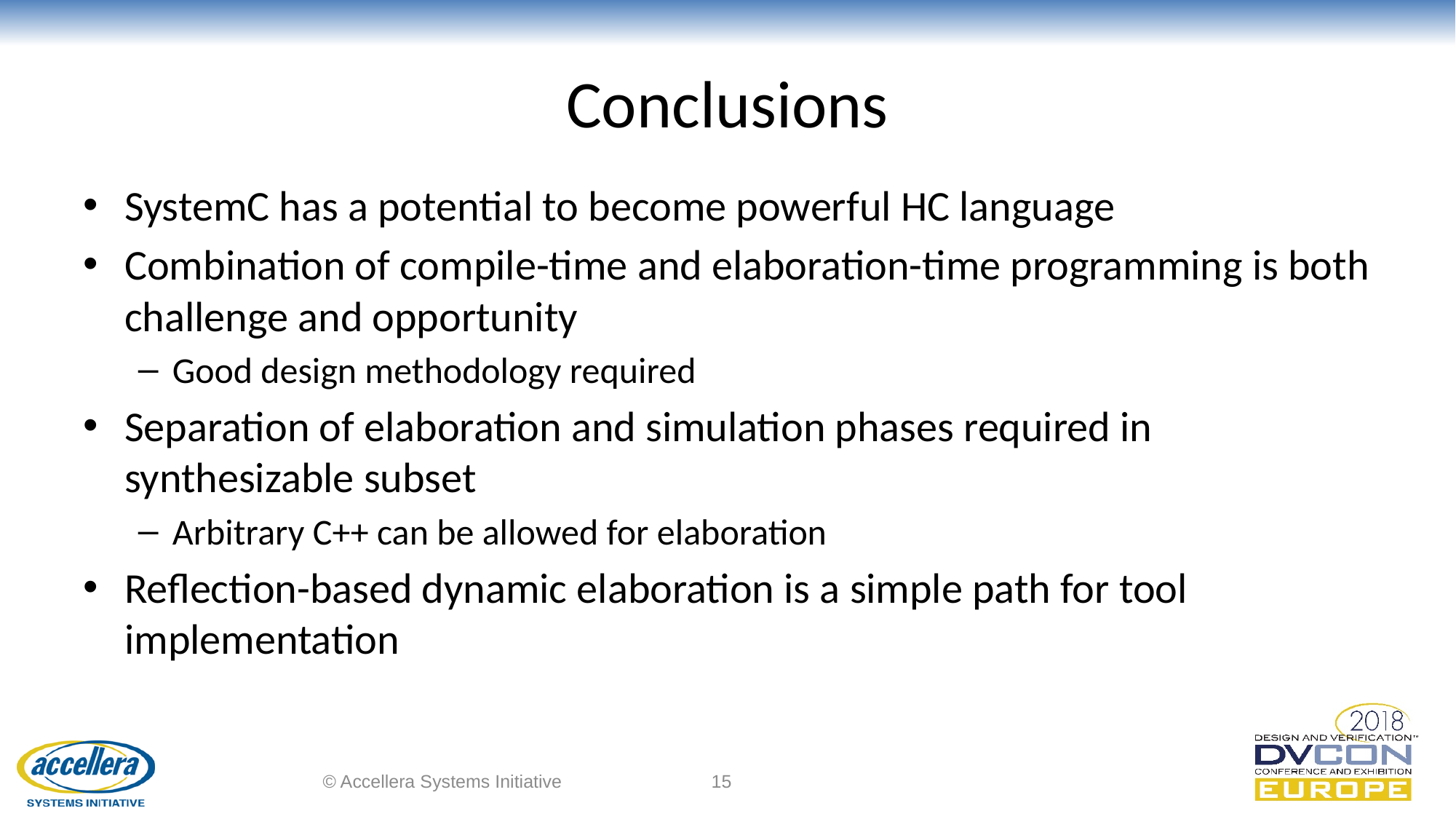

# Conclusions
SystemC has a potential to become powerful HC language
Combination of compile-time and elaboration-time programming is both challenge and opportunity
Good design methodology required
Separation of elaboration and simulation phases required in synthesizable subset
Arbitrary C++ can be allowed for elaboration
Reflection-based dynamic elaboration is a simple path for tool implementation

© Accellera Systems Initiative
15